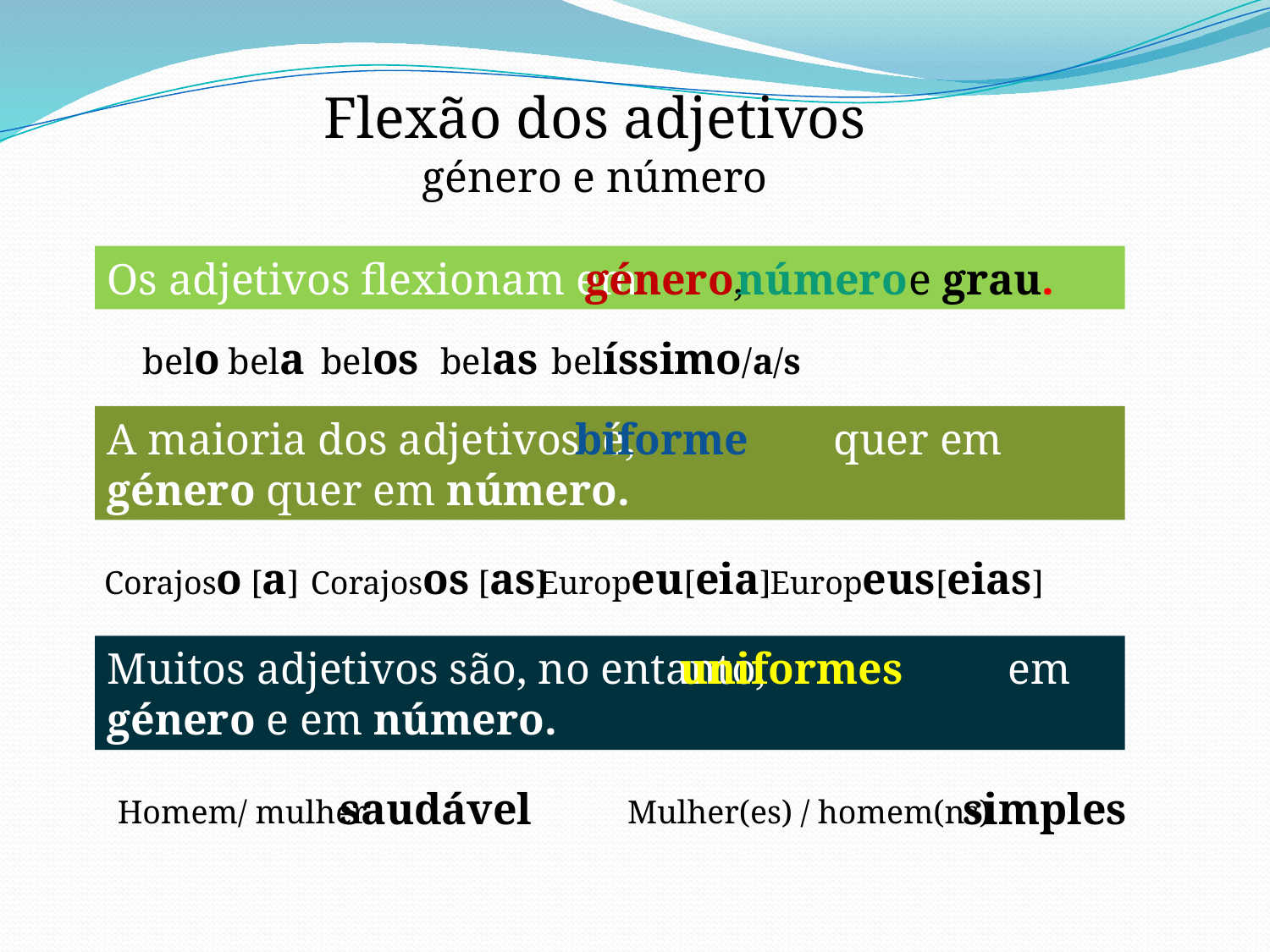

Flexão dos adjetivos
género e número
Os adjetivos flexionam em
género,
número
e grau.
belo
bela
belos
belas
belíssimo/a/s
A maioria dos adjetivos  é,                  quer em género quer em número.
biforme
Corajoso [a]
Corajosos [as]
Europeu[eia]
Europeus[eias]
Muitos adjetivos são, no entanto,                      em género e em número.
uniformes
saudável
simples
Homem/ mulher
Mulher(es) / homem(ns)